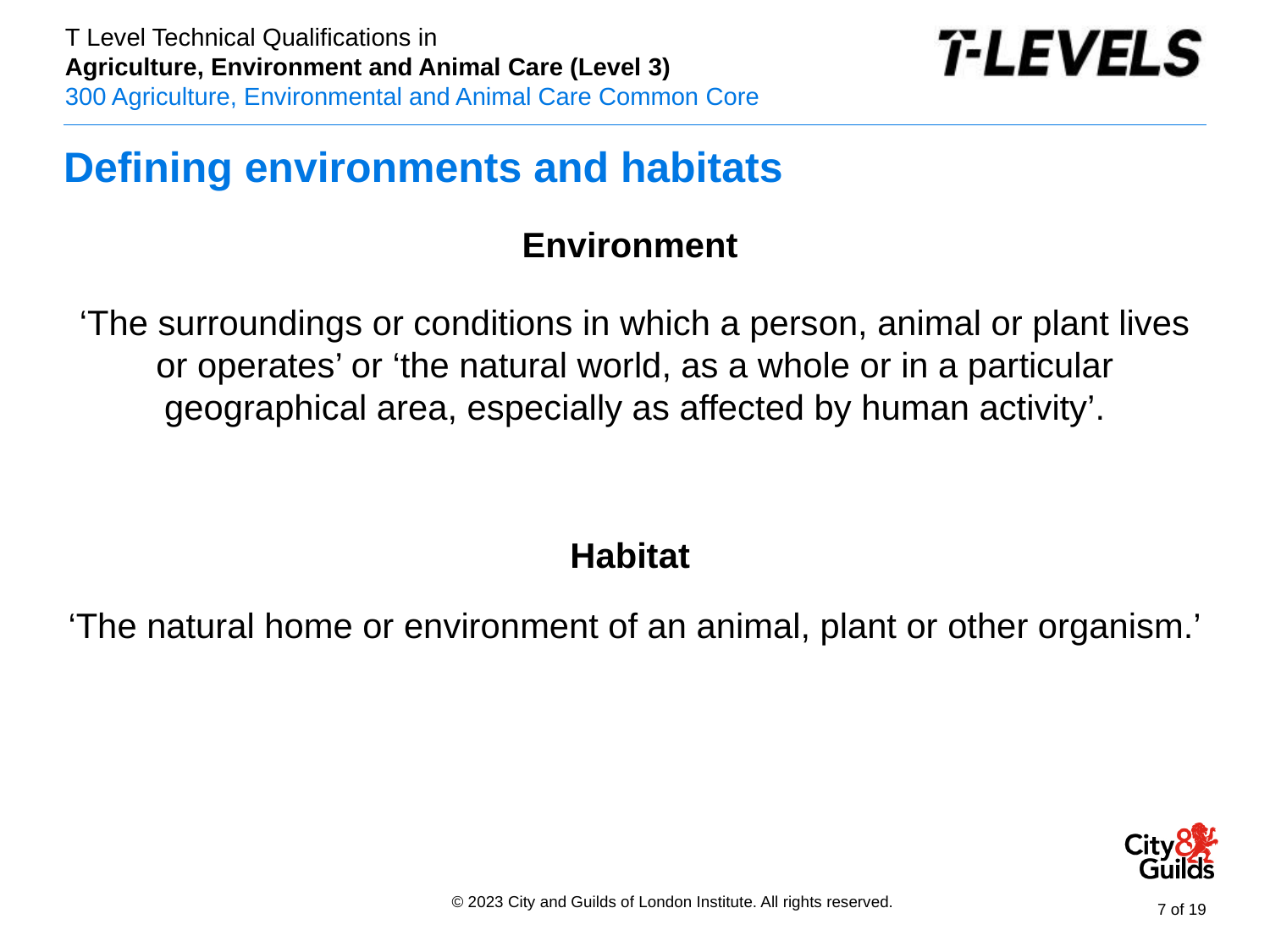

# Defining environments and habitats
Environment
‘The surroundings or conditions in which a person, animal or plant lives or operates’ or ‘the natural world, as a whole or in a particular geographical area, especially as affected by human activity’.

Habitat
‘The natural home or environment of an animal, plant or other organism.’